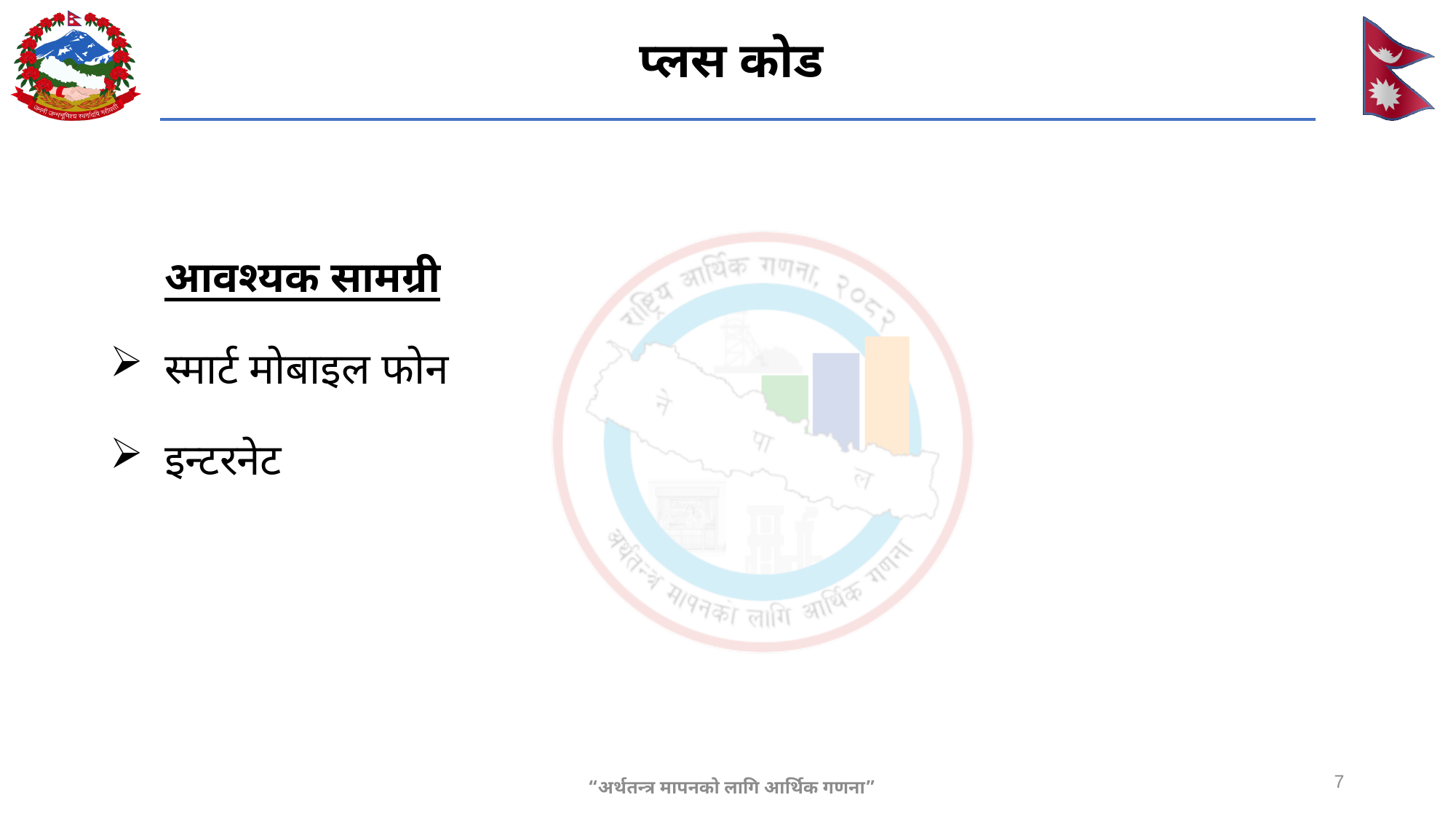

प्लस कोड
#

आवश्यक सामग्री
स्मार्ट मोबाइल फोन
इन्टरनेट
7
“अर्थतन्त्र मापनको लागि आर्थिक गणना”